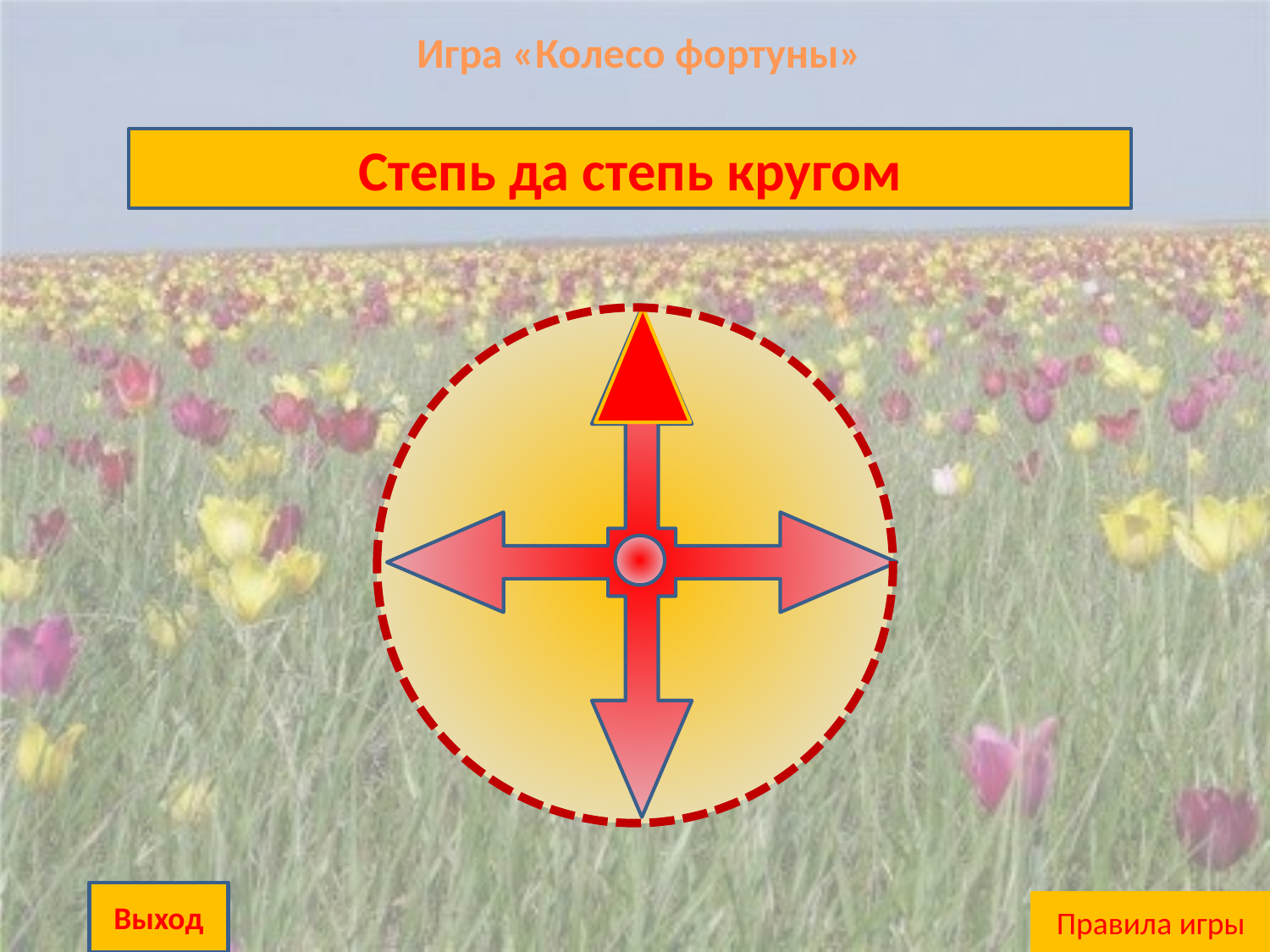

Игра «Колесо фортуны»

Степь да степь кругом

Выход
Правила игры